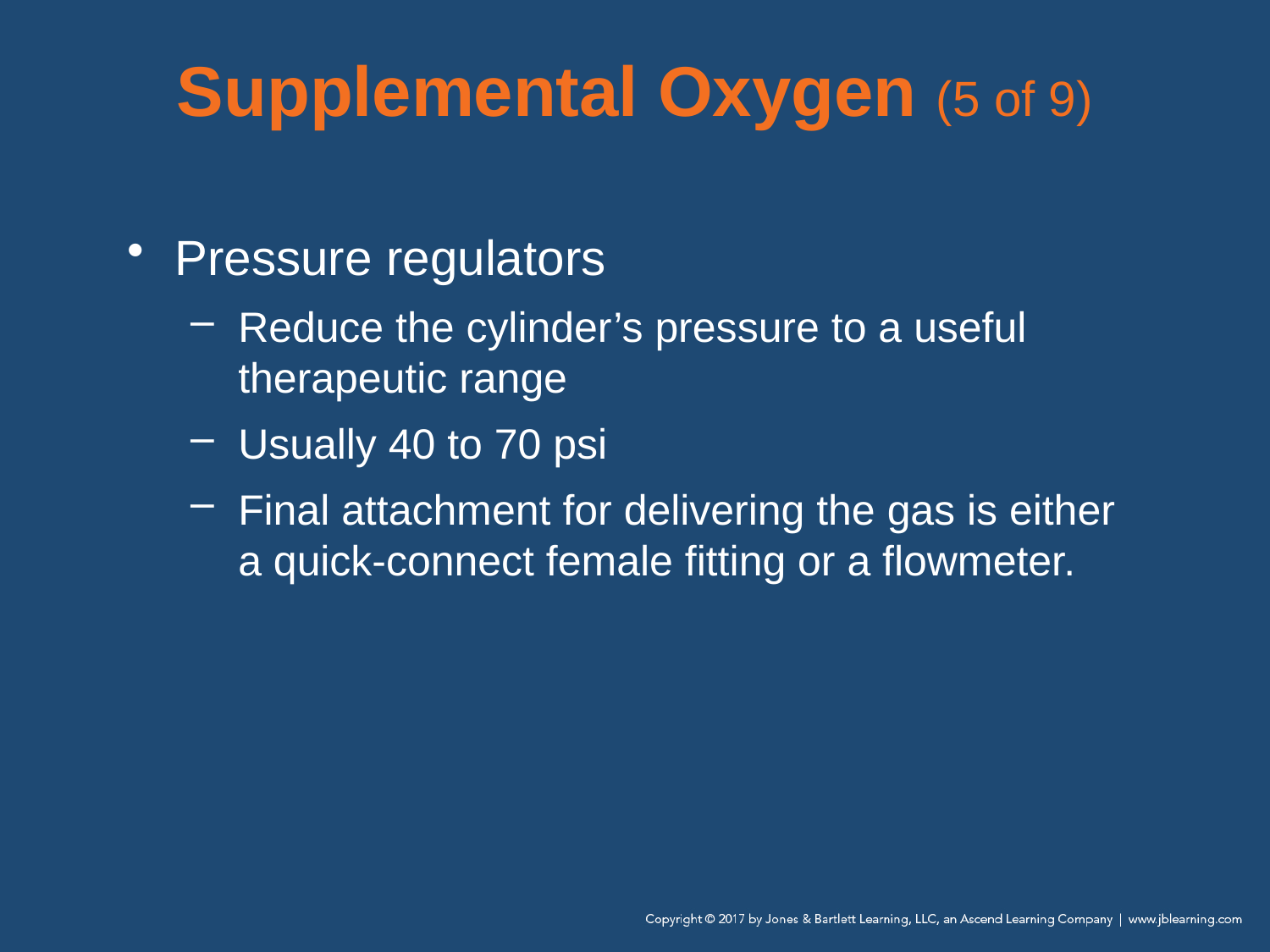

# Supplemental Oxygen (5 of 9)
Pressure regulators
Reduce the cylinder’s pressure to a useful therapeutic range
Usually 40 to 70 psi
Final attachment for delivering the gas is either a quick-connect female fitting or a flowmeter.